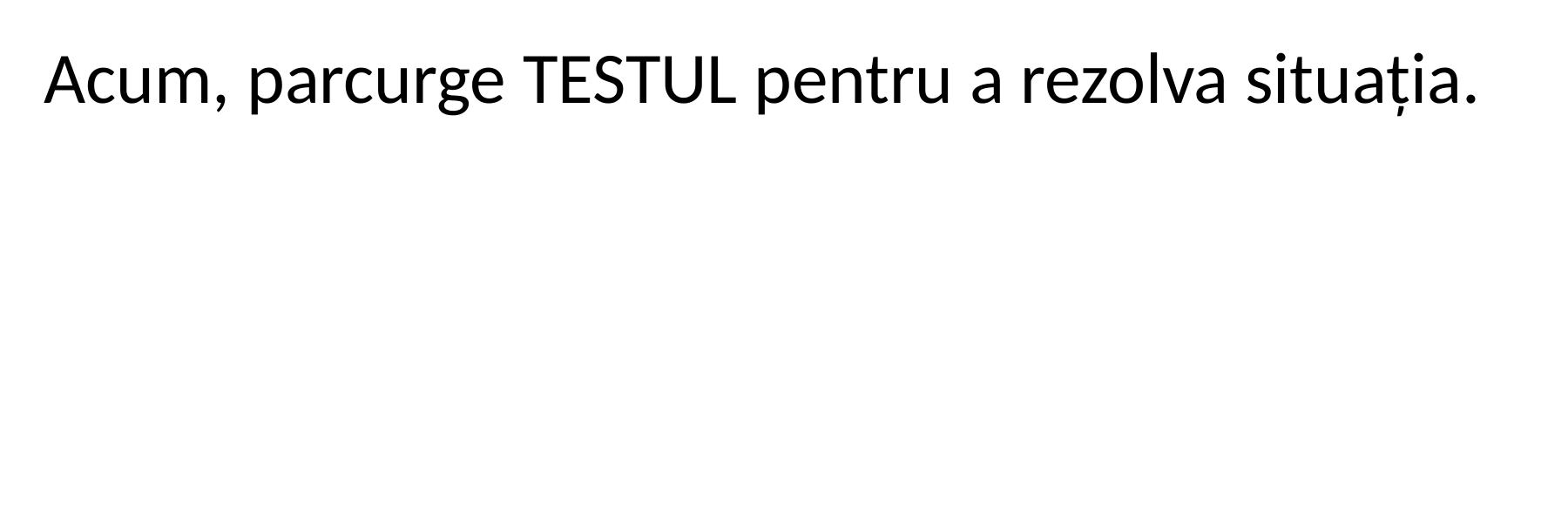

Acum, parcurge TESTUL pentru a rezolva situația.